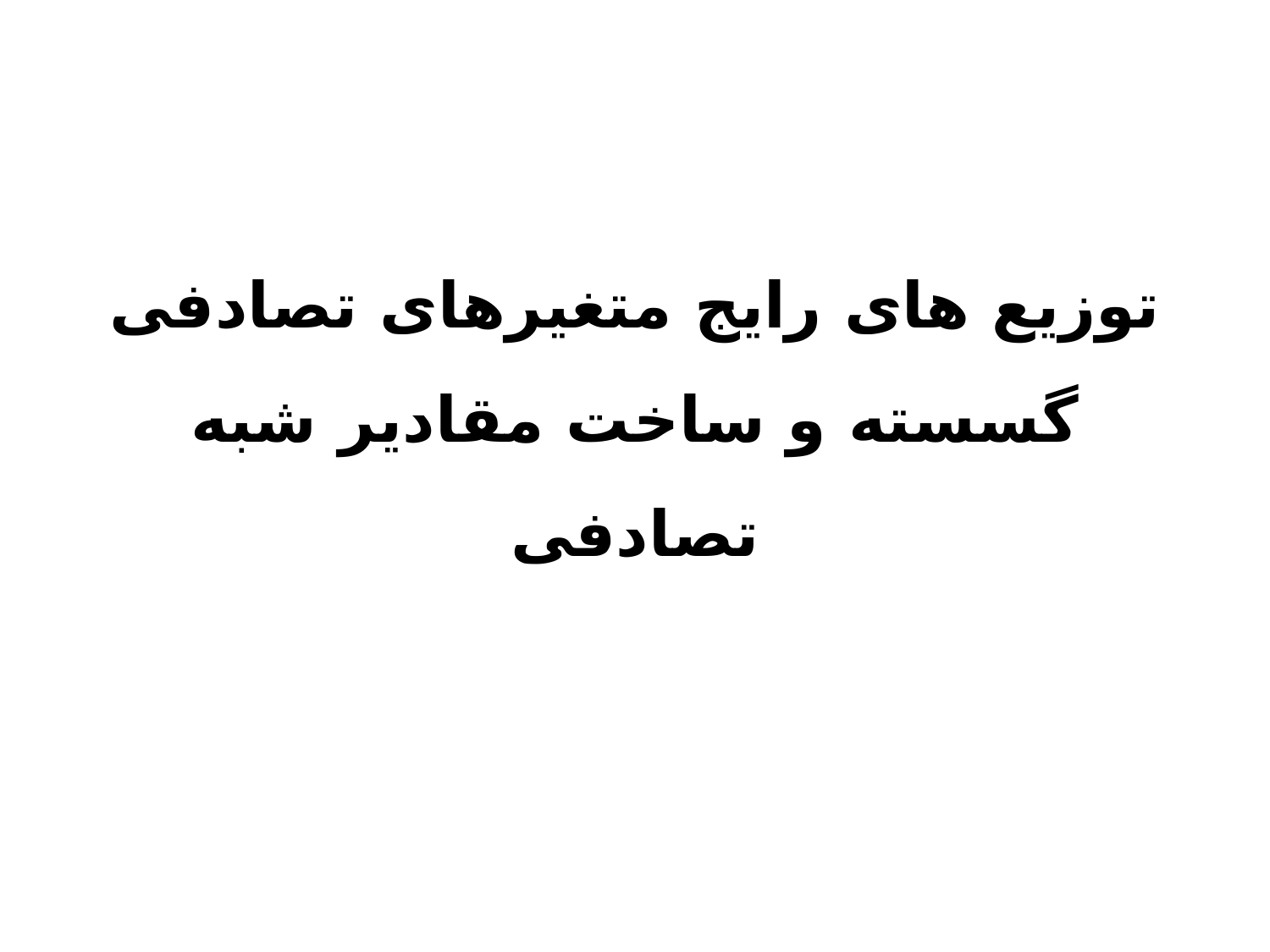

# توزیع های رایج متغیرهای تصادفی گسسته و ساخت مقادیر شبه تصادفی